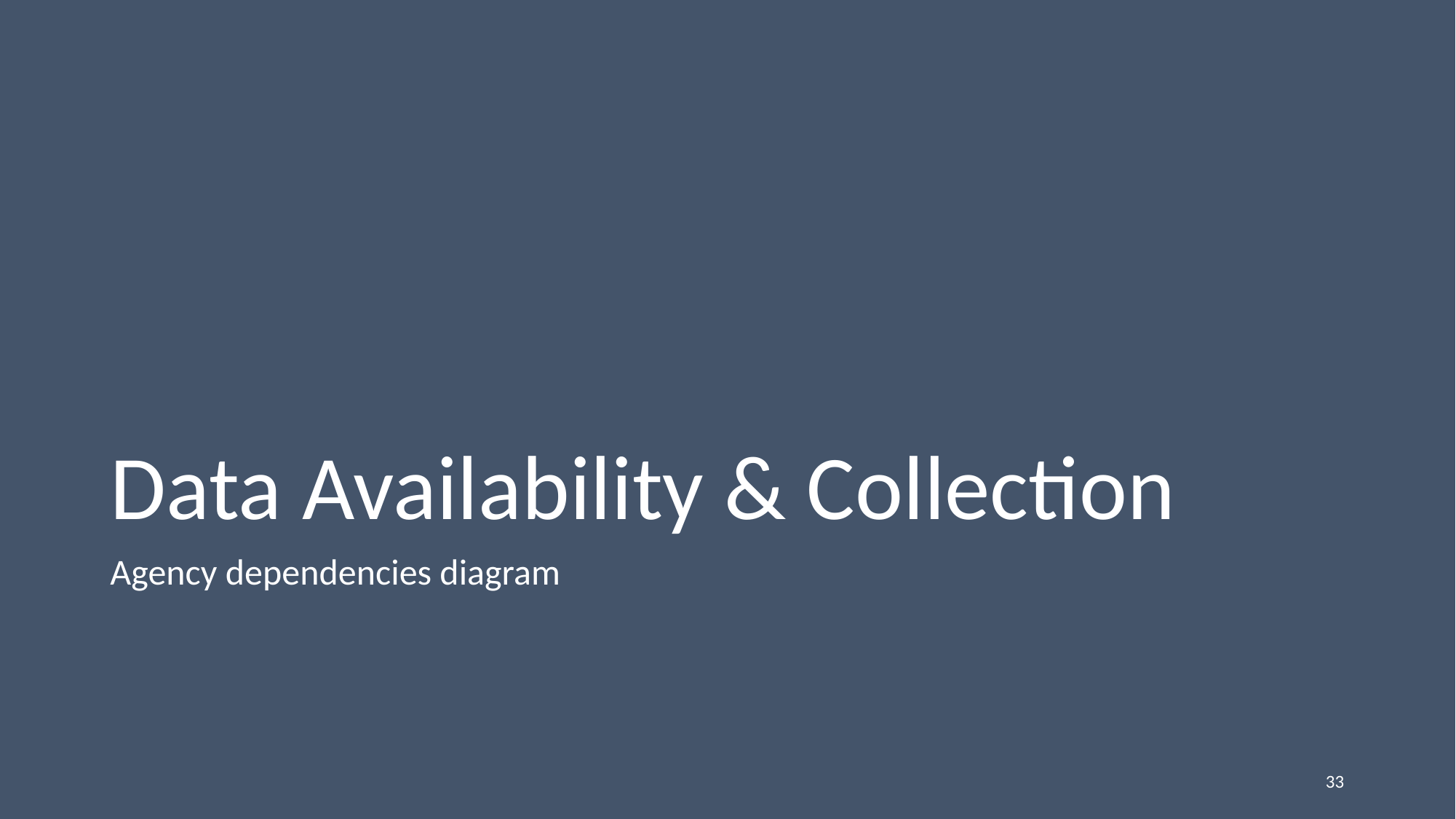

# Data Availability & Collection
Agency dependencies diagram
33